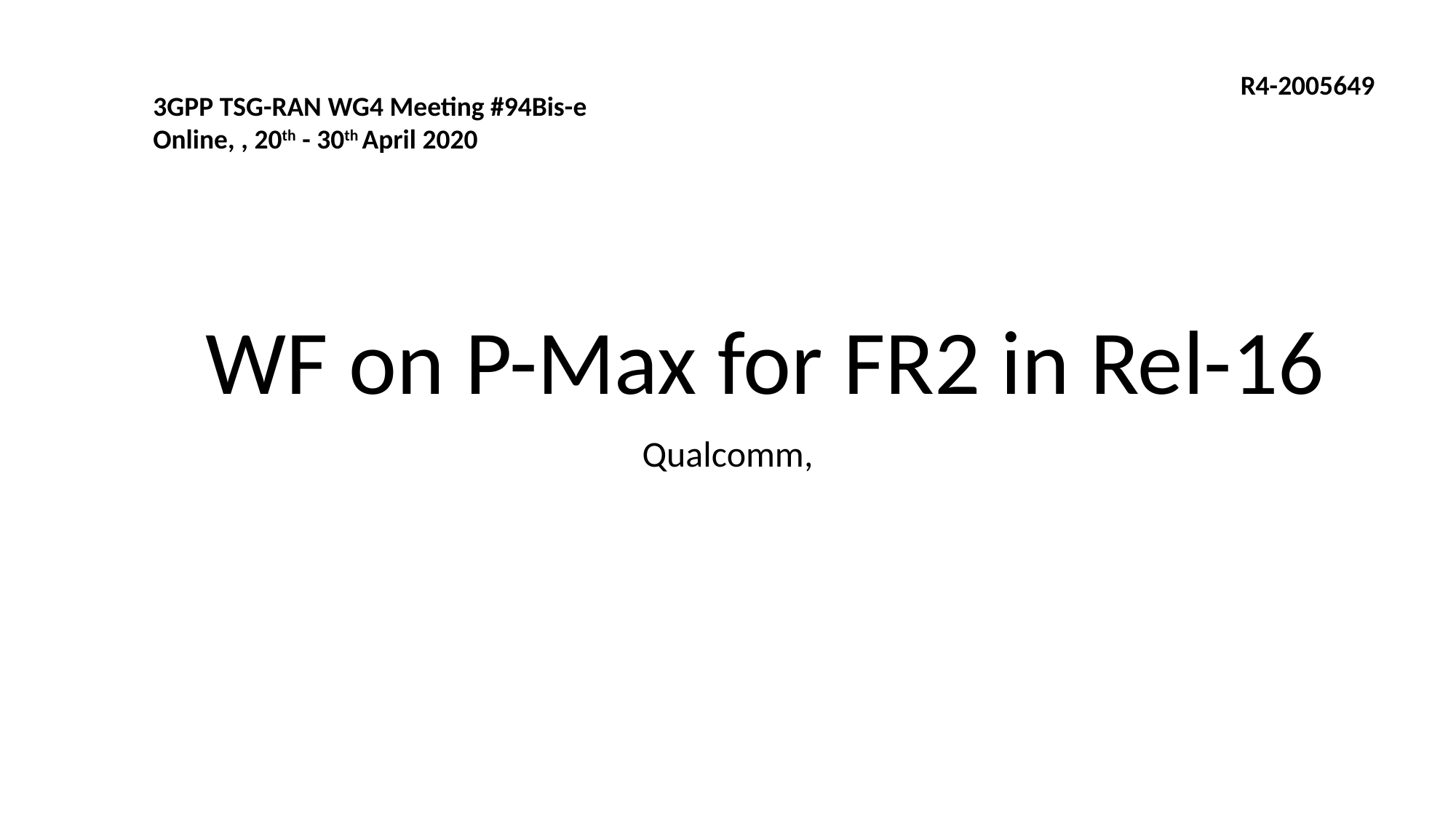

R4-2005649
3GPP TSG-RAN WG4 Meeting #94Bis-e
Online, , 20th - 30th April 2020
# WF on P-Max for FR2 in Rel-16
Qualcomm,